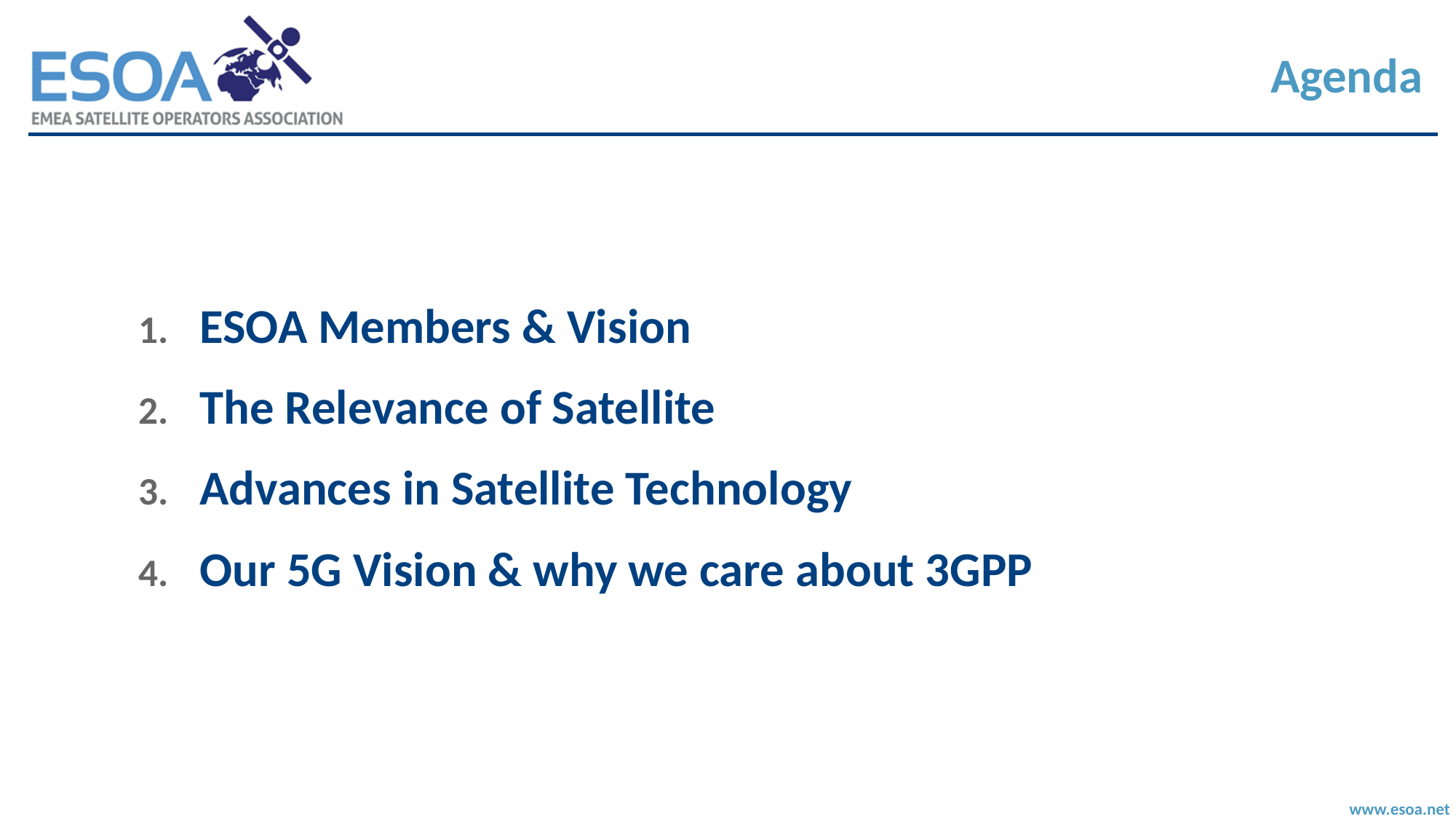

Agenda
ESOA Members & Vision
The Relevance of Satellite
Advances in Satellite Technology
Our 5G Vision & why we care about 3GPP